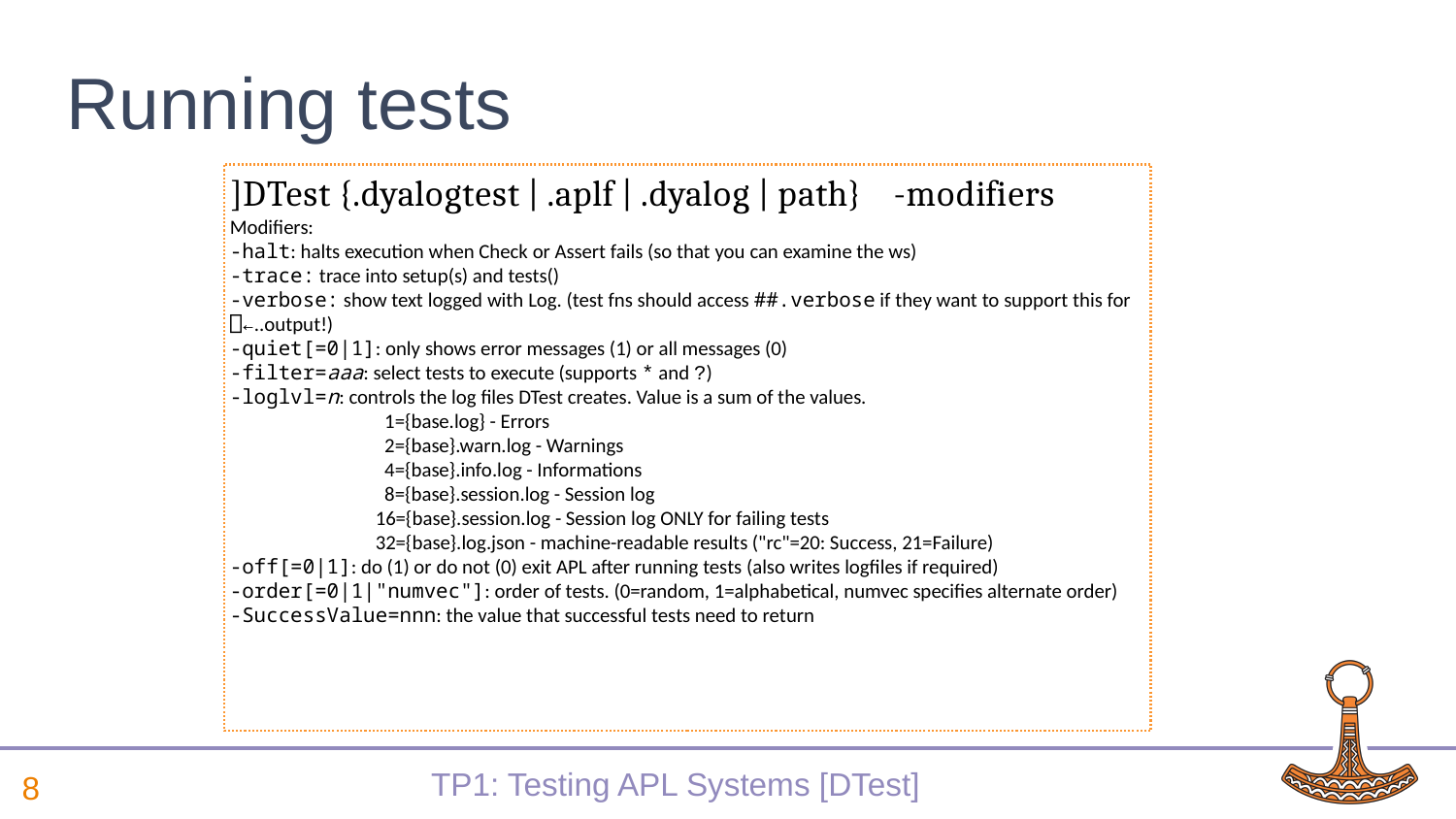

# Running tests
]DTest {.dyalogtest | .aplf | .dyalog | path}    -modifiers
Modifiers:
-halt: halts execution when Check or Assert fails (so that you can examine the ws)
-trace: trace into setup(s) and tests()
-verbose: show text logged with Log. (test fns should access ##.verbose if they want to support this for ⎕←..output!)
-quiet[=0|1]: only shows error messages (1) or all messages (0)
-filter=aaa: select tests to execute (supports * and ?)
-loglvl=n: controls the log files DTest creates. Value is a sum of the values.
	  1={base.log} - Errors
	  2={base}.warn.log - Warnings
 	  4={base}.info.log - Informations
	  8={base}.session.log - Session log
	16={base}.session.log - Session log ONLY for failing tests
	32={base}.log.json - machine-readable results ("rc"=20: Success, 21=Failure)
-off[=0|1]: do (1) or do not (0) exit APL after running tests (also writes logfiles if required)
-order[=0|1|"numvec"]: order of tests. (0=random, 1=alphabetical, numvec specifies alternate order)
-SuccessValue=nnn: the value that successful tests need to return